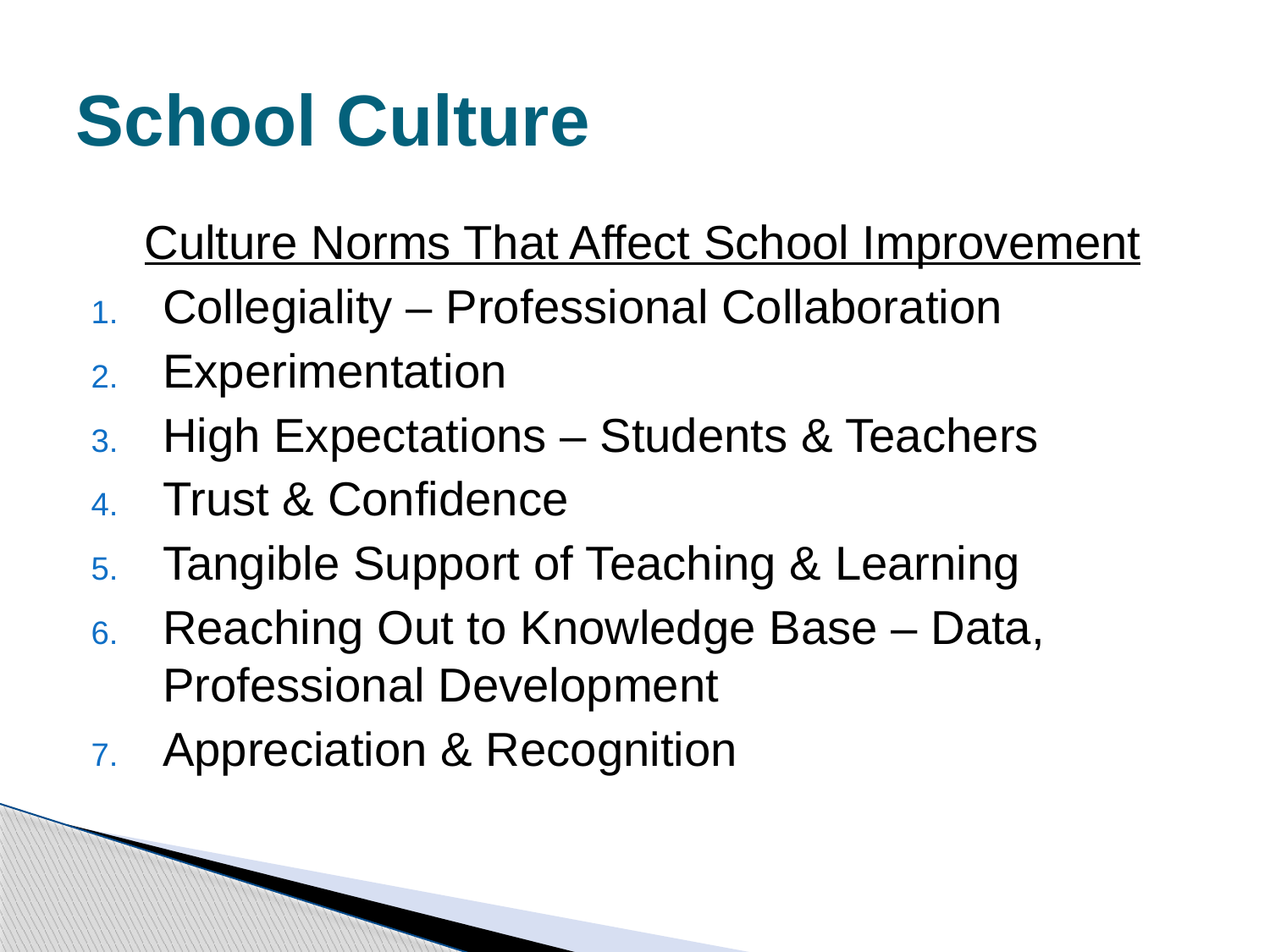

# School Culture
Culture Norms That Affect School Improvement
Collegiality – Professional Collaboration
Experimentation
High Expectations – Students & Teachers
Trust & Confidence
Tangible Support of Teaching & Learning
Reaching Out to Knowledge Base – Data, Professional Development
Appreciation & Recognition